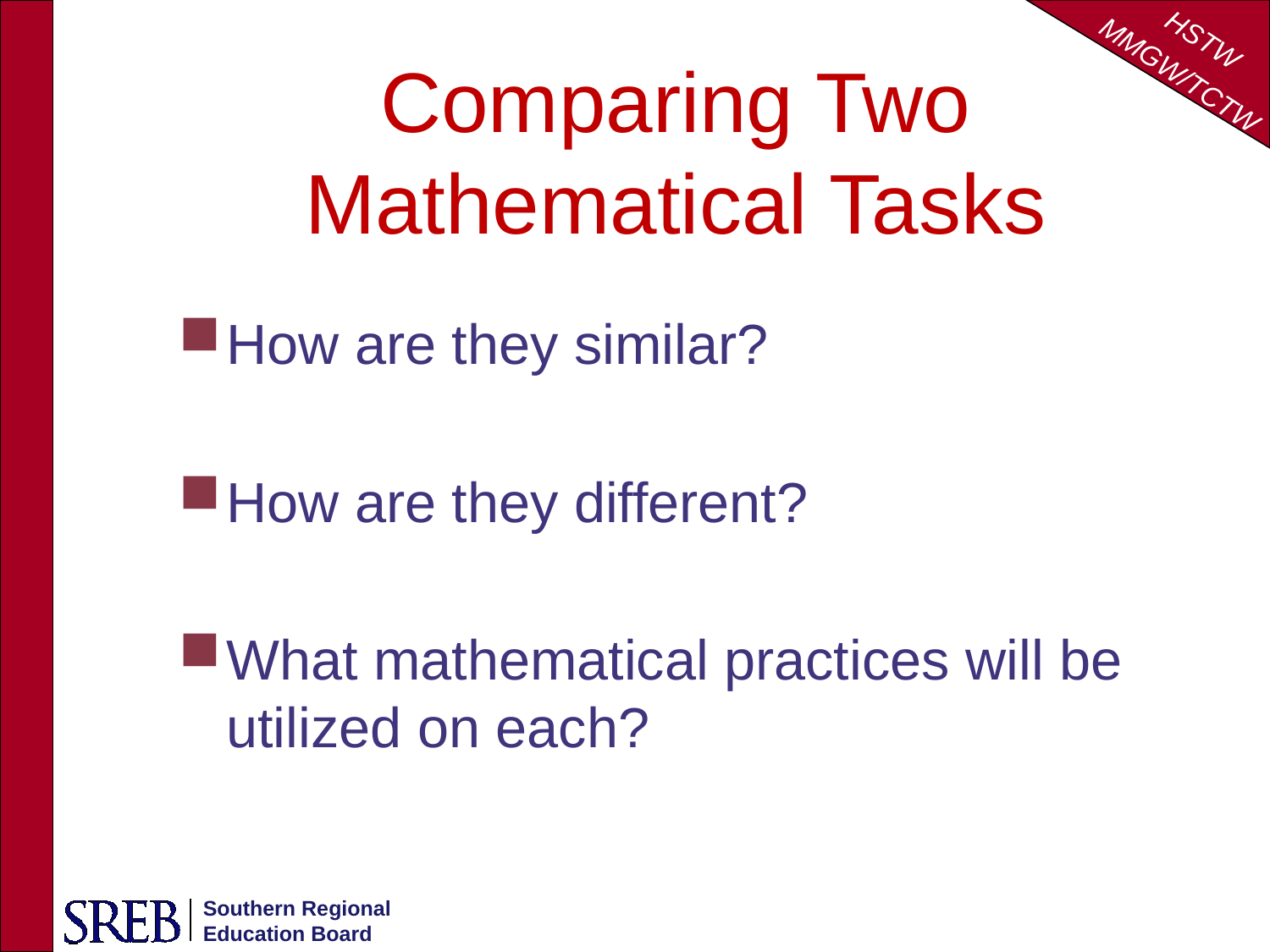

# Comparing Two Mathematical Tasks
How are they similar?

How are they different?

What mathematical practices will be utilized on each?